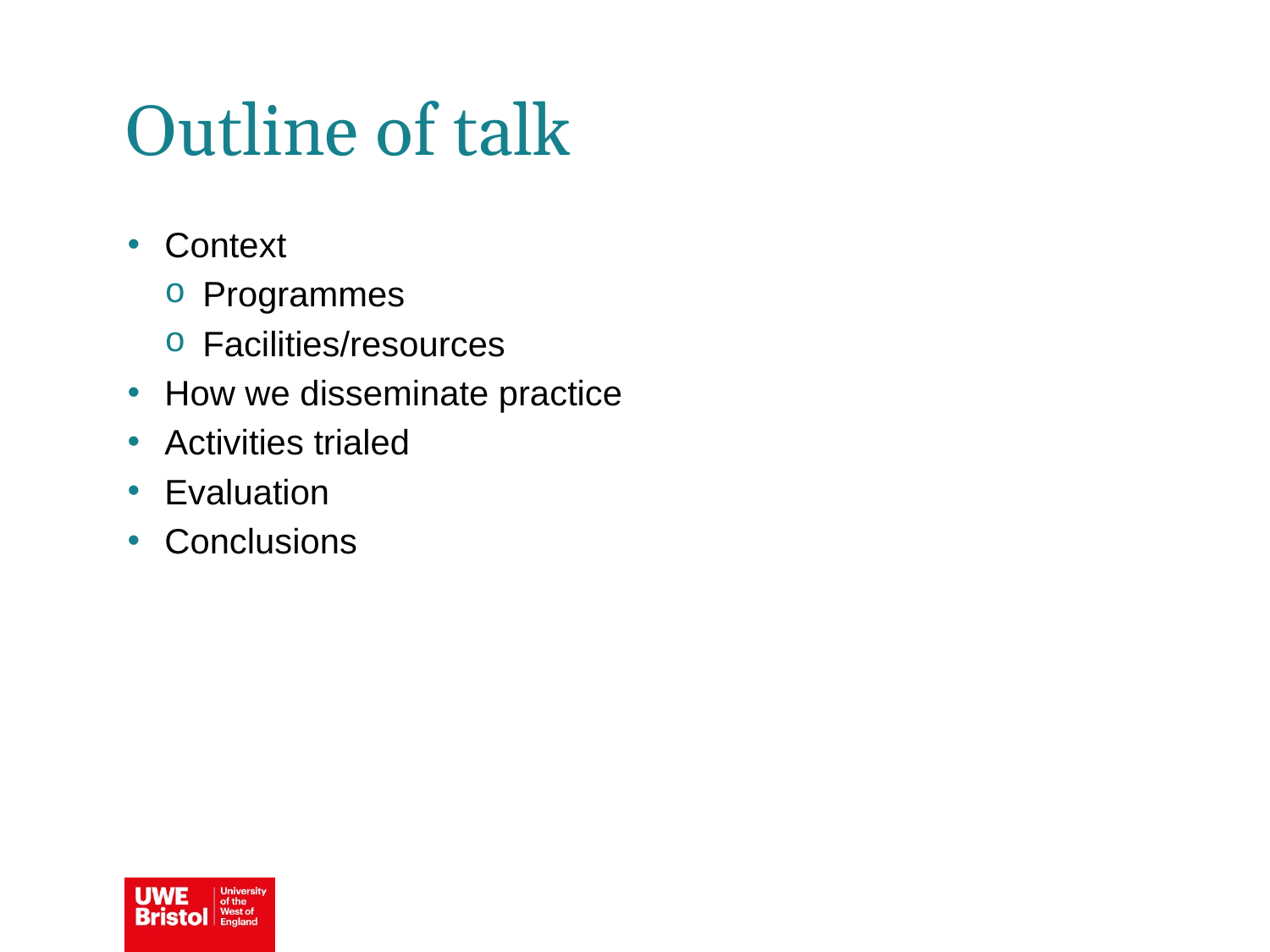

Outline of talk
Context
Programmes
Facilities/resources
How we disseminate practice
Activities trialed
Evaluation
Conclusions